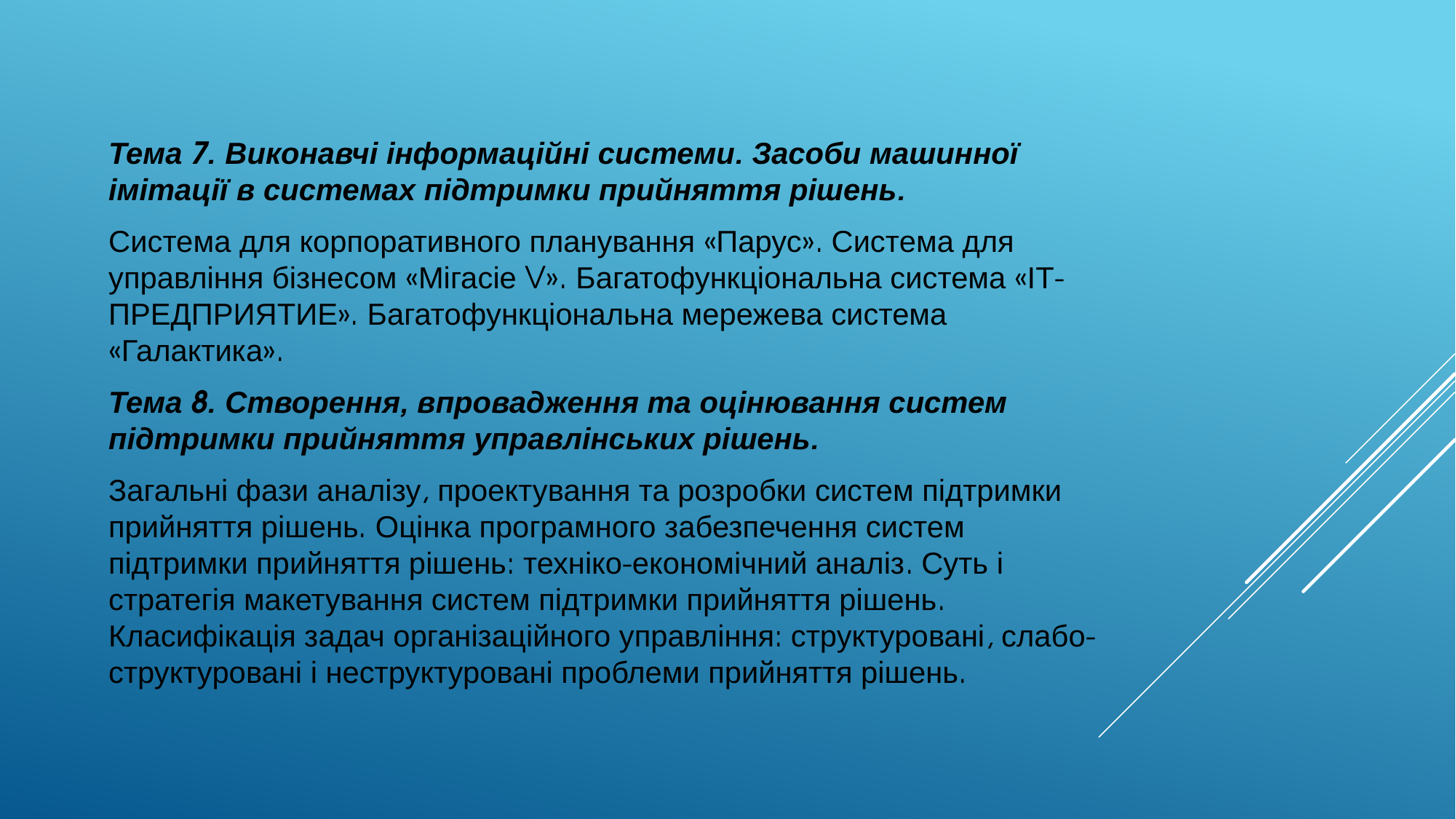

Тема 7. Виконавчі інформаційні системи. Засоби машинної імітації в системах підтримки прийняття рішень.
Система для корпоративного планування «Парус». Система для управління бізнесом «Мігасіе V». Багатофункціональна система «ІТ-ПРЕДПРИЯТИЕ». Багатофункціональна мережева система «Галактика».
Тема 8. Створення, впровадження та оцінювання систем підтримки прийняття управлінських рішень.
Загальні фази аналізу, проектування та розробки систем підтримки прийняття рішень. Оцінка програмного забезпечення систем підтримки прийняття рішень: техніко-економічний аналіз. Суть і стратегія макетування систем підтримки прийняття рішень. Класифікація задач організаційного управління: структуровані, слабо-структуровані і неструктуровані проблеми прийняття рішень.